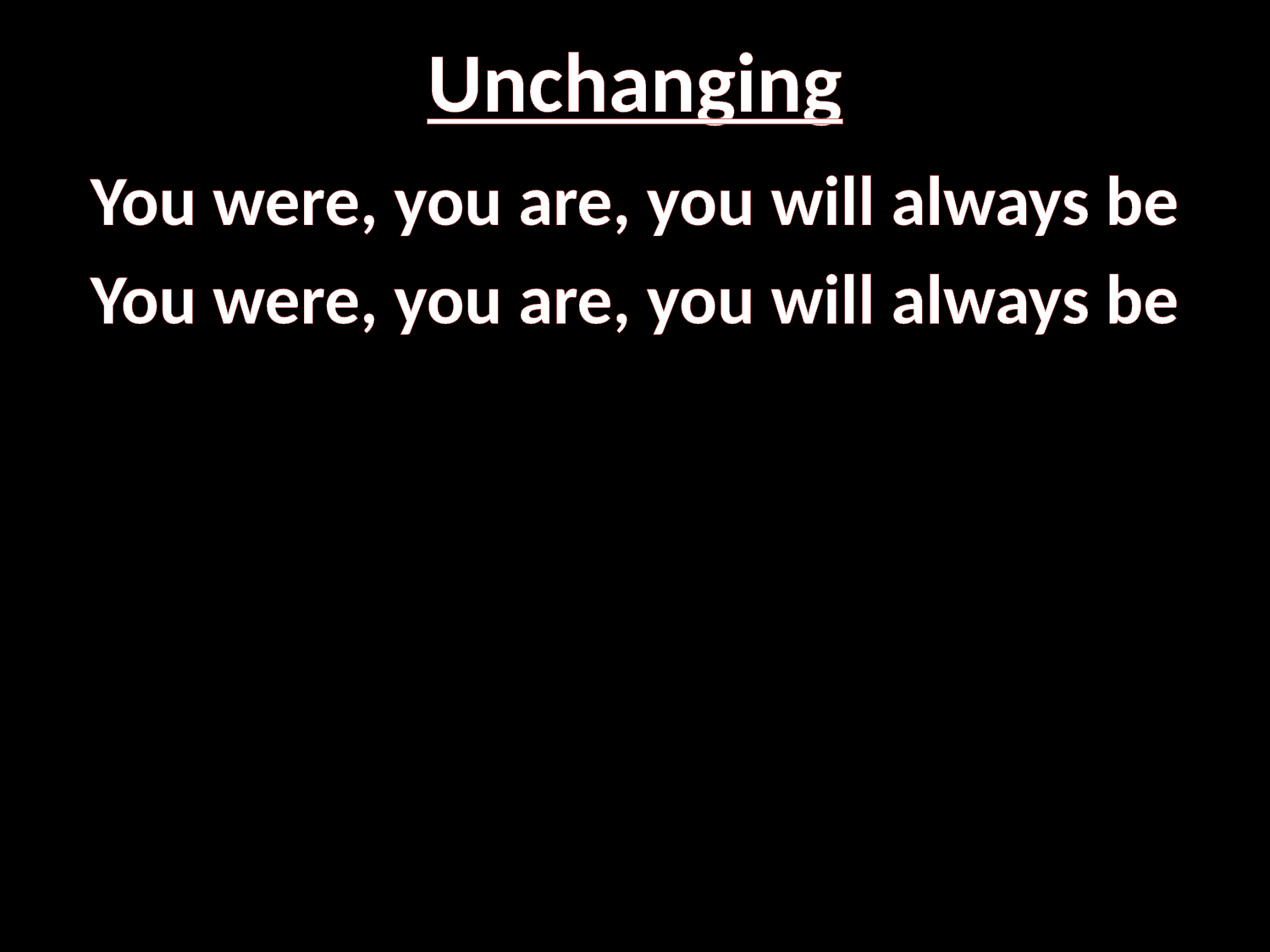

# Unchanging
You were, you are, you will always be
You were, you are, you will always be